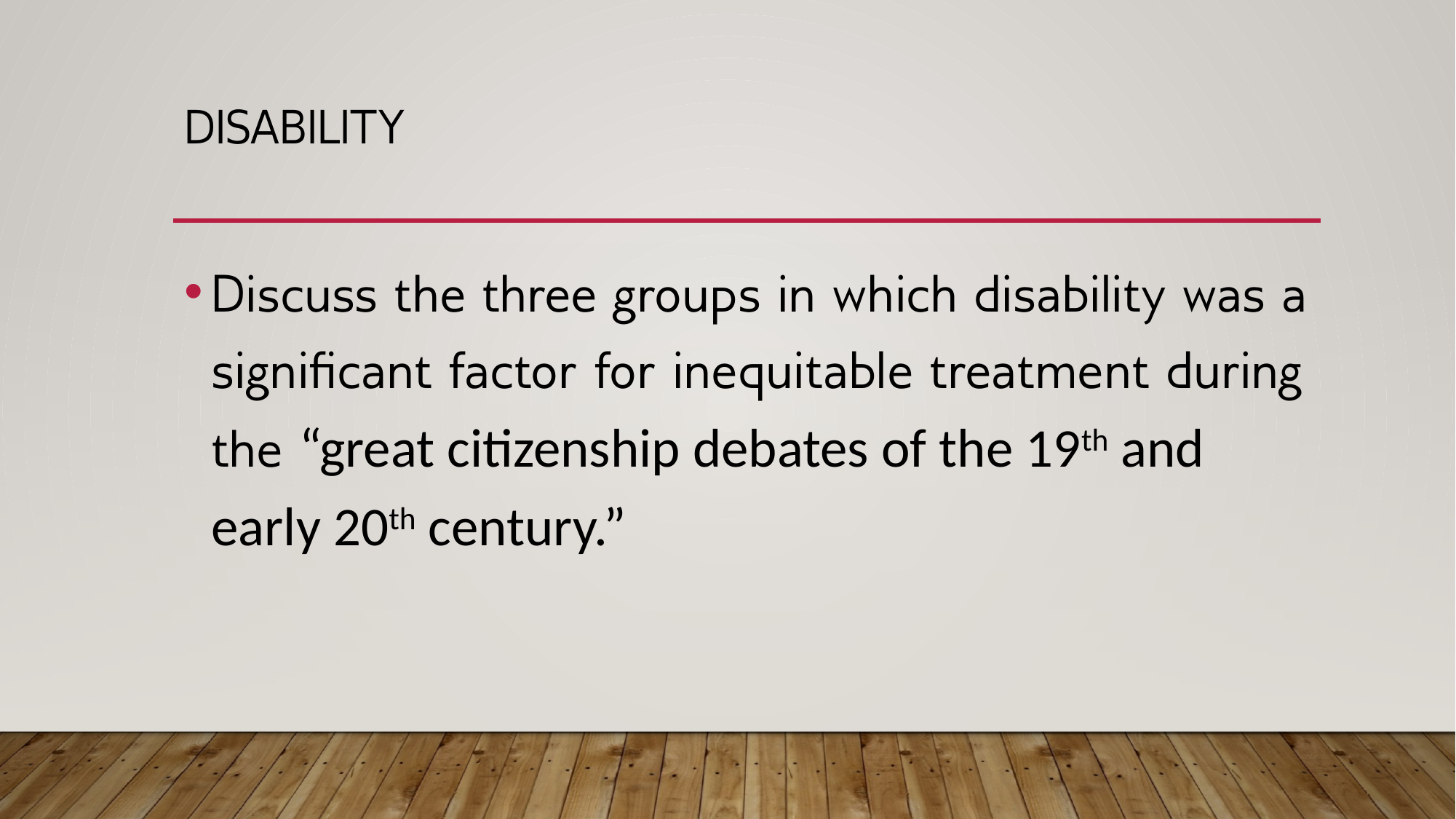

# disability
Discuss the three groups in which disability was a significant factor for inequitable treatment during the “great citizenship debates of the 19th and early 20th century.”